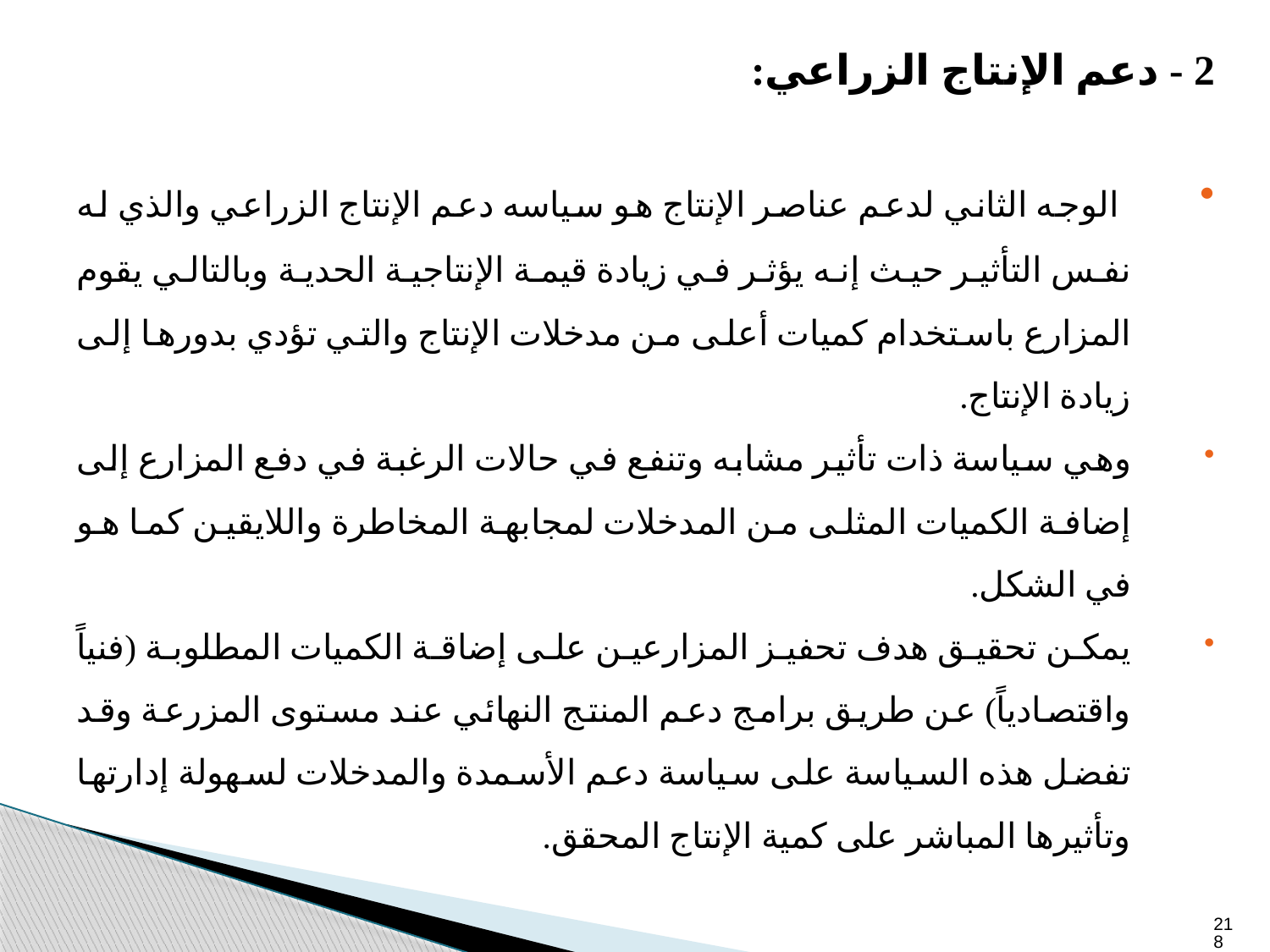

2 - دعم الإنتاج الزراعي:

 الوجه الثاني لدعم عناصر الإنتاج هو سياسه دعم الإنتاج الزراعي والذي له نفس التأثير حيث إنه يؤثر في زيادة قيمة الإنتاجية الحدية وبالتالي يقوم المزارع باستخدام كميات أعلى من مدخلات الإنتاج والتي تؤدي بدورها إلى زيادة الإنتاج.
وهي سياسة ذات تأثير مشابه وتنفع في حالات الرغبة في دفع المزارع إلى إضافة الكميات المثلى من المدخلات لمجابهة المخاطرة واللايقين كما هو في الشكل.
يمكن تحقيق هدف تحفيز المزارعين على إضاقة الكميات المطلوبة (فنياً واقتصادياً) عن طريق برامج دعم المنتج النهائي عند مستوى المزرعة وقد تفضل هذه السياسة على سياسة دعم الأسمدة والمدخلات لسهولة إدارتها وتأثيرها المباشر على كمية الإنتاج المحقق.

218